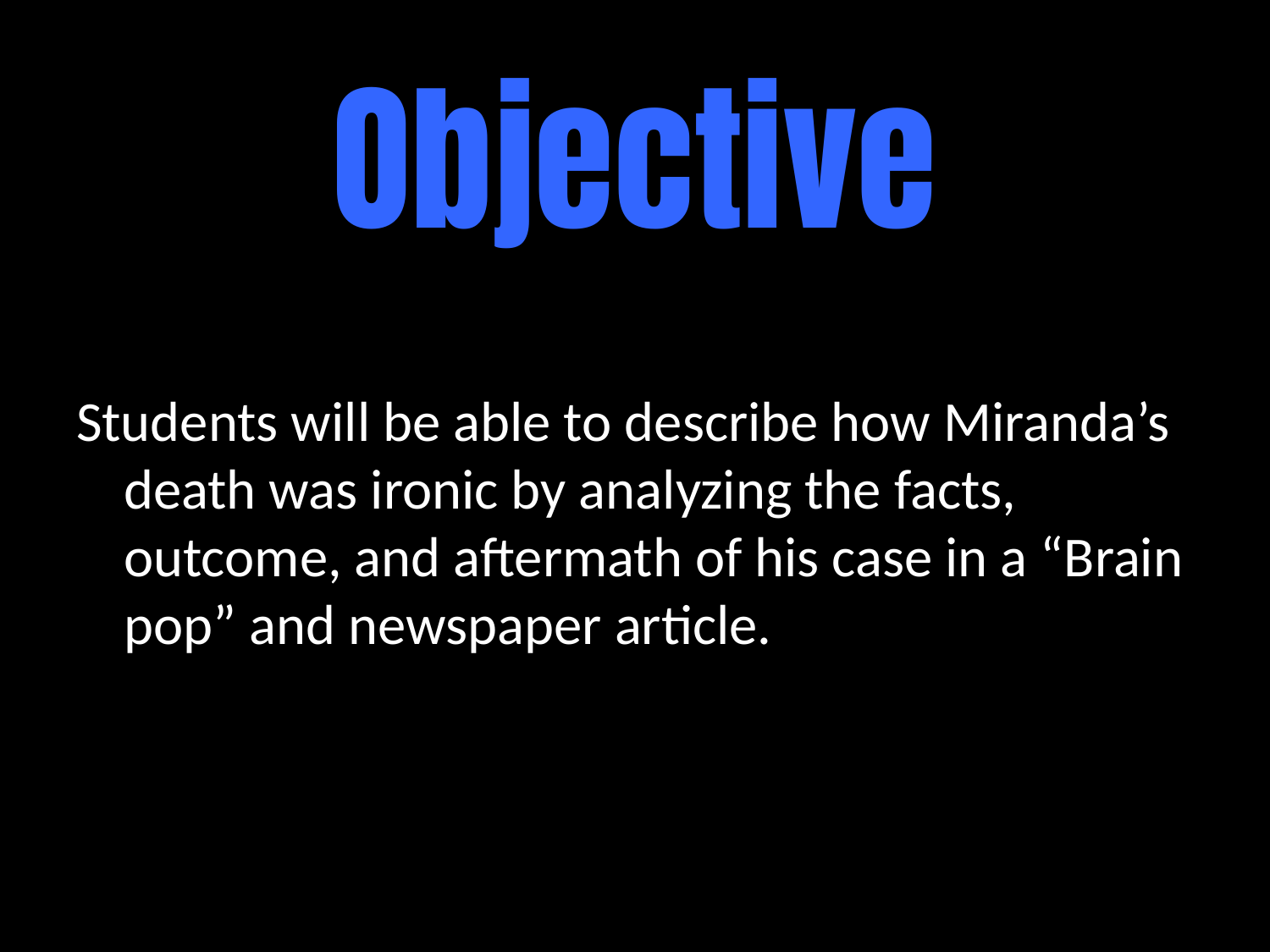

# Objective
Students will be able to describe how Miranda’s death was ironic by analyzing the facts, outcome, and aftermath of his case in a “Brain pop” and newspaper article.